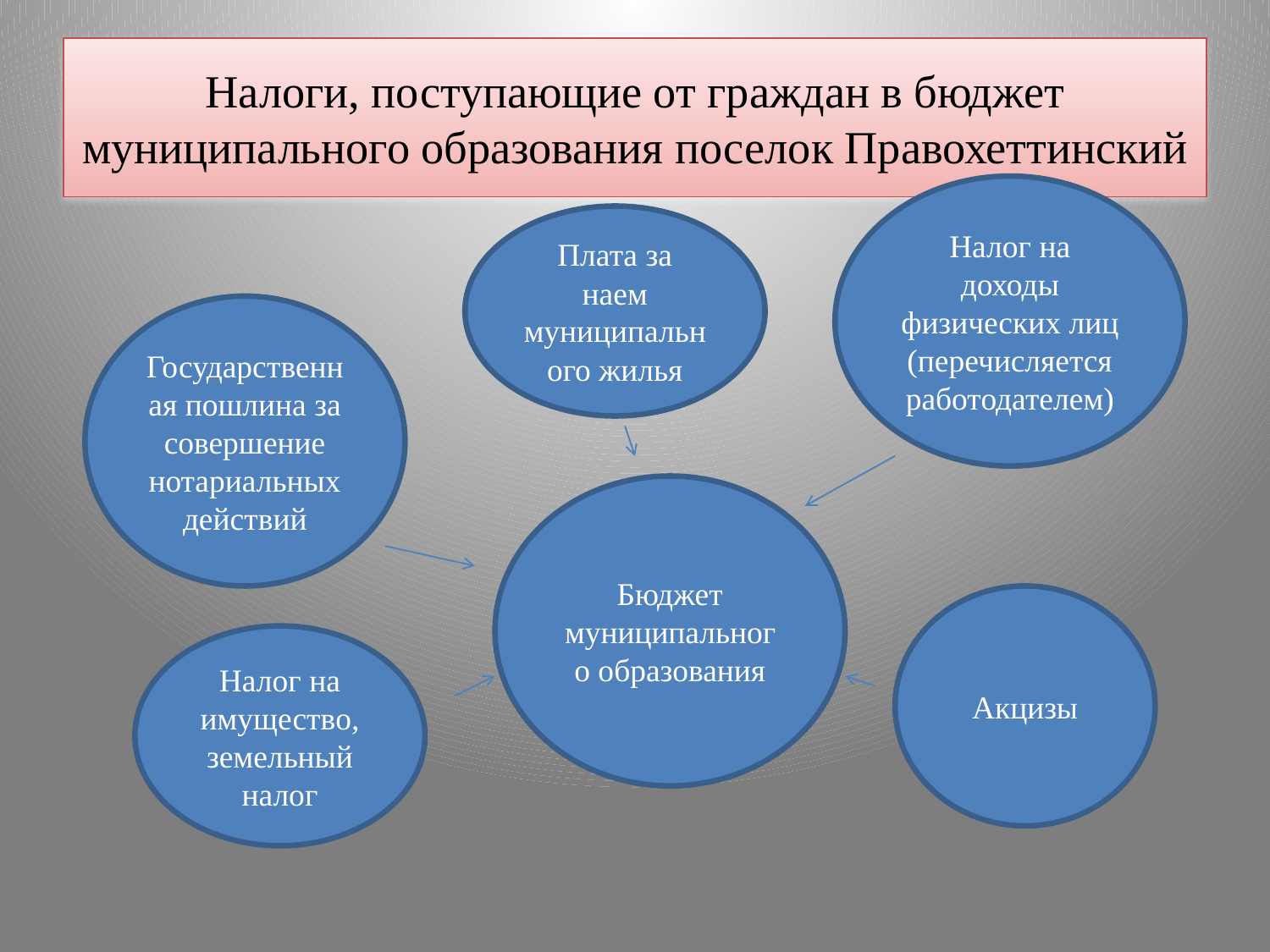

# Налоги, поступающие от граждан в бюджет муниципального образования поселок Правохеттинский
Налог на доходы физических лиц (перечисляется работодателем)
Плата за наем муниципального жилья
Государственная пошлина за совершение нотариальных действий
Бюджет муниципального образования
Акцизы
Налог на имущество, земельный налог